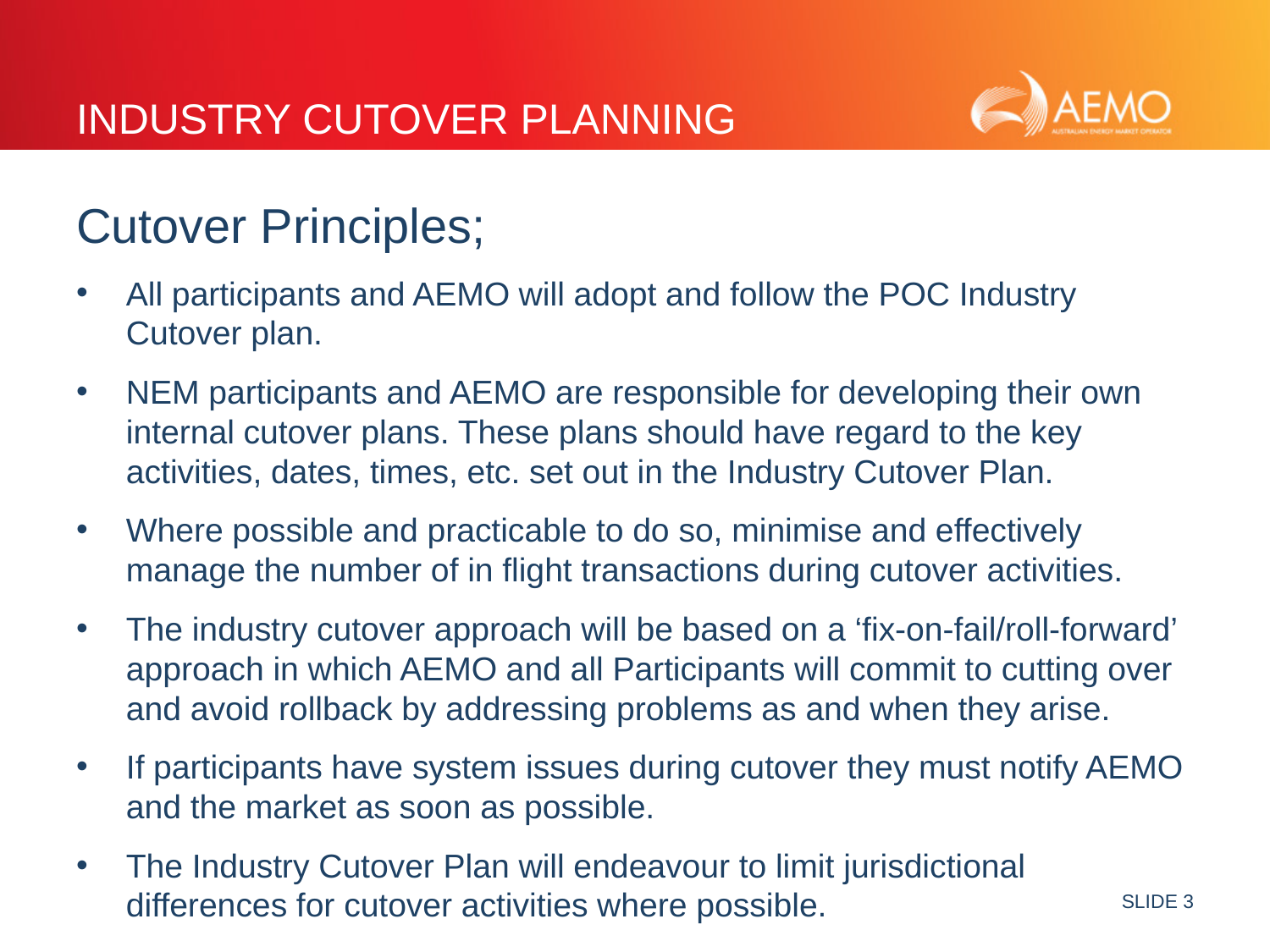

# Industry Cutover planning
Cutover Principles;
All participants and AEMO will adopt and follow the POC Industry Cutover plan.
NEM participants and AEMO are responsible for developing their own internal cutover plans. These plans should have regard to the key activities, dates, times, etc. set out in the Industry Cutover Plan.
Where possible and practicable to do so, minimise and effectively manage the number of in flight transactions during cutover activities.
The industry cutover approach will be based on a ‘fix-on-fail/roll-forward’ approach in which AEMO and all Participants will commit to cutting over and avoid rollback by addressing problems as and when they arise.
If participants have system issues during cutover they must notify AEMO and the market as soon as possible.
The Industry Cutover Plan will endeavour to limit jurisdictional differences for cutover activities where possible.